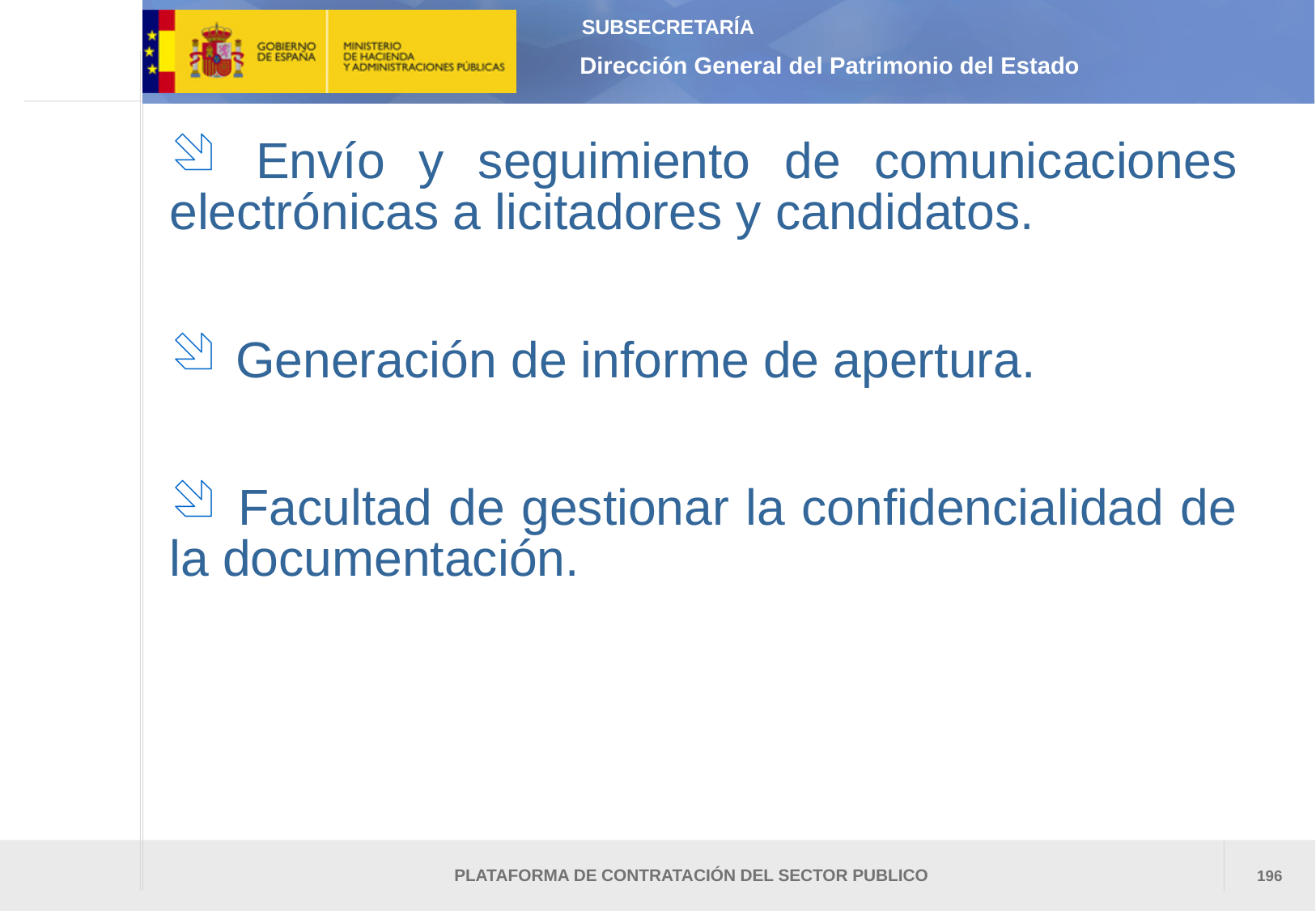

Envío y seguimiento de comunicaciones electrónicas a licitadores y candidatos.

 Generación de informe de apertura.

 Facultad de gestionar la confidencialidad de la documentación.